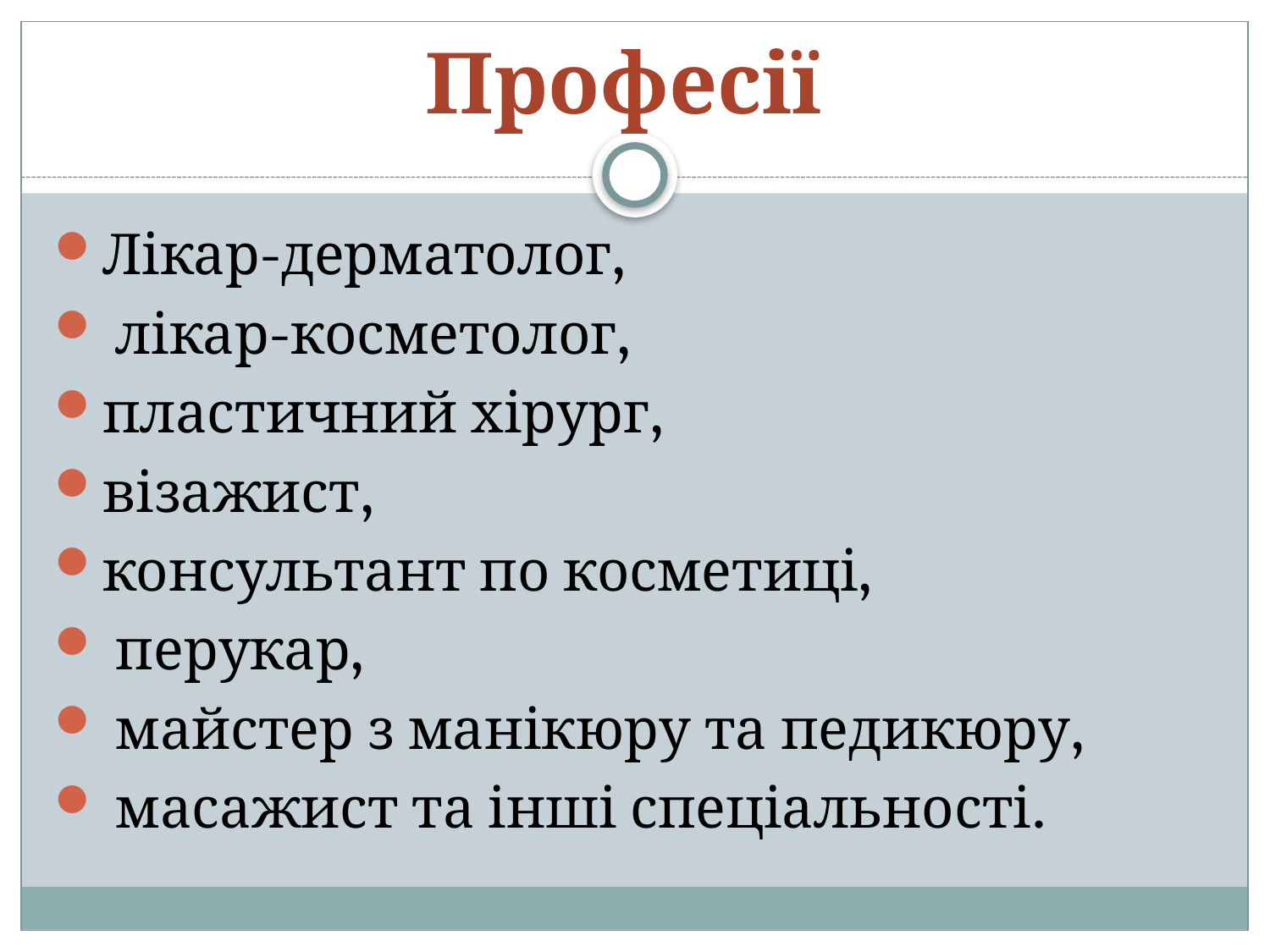

# Професії
Лікар-дерматолог,
 лікар-косметолог,
пластичний хірург,
візажист,
консультант по косметиці,
 перукар,
 майстер з манікюру та педикюру,
 масажист та інші спеціальності.